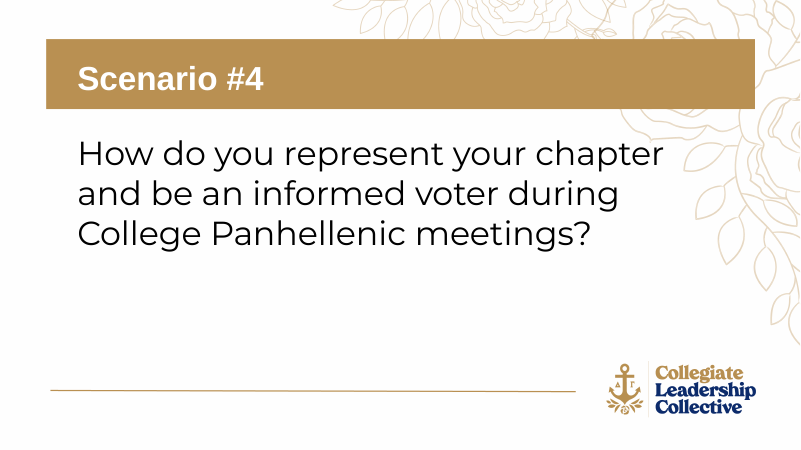

Scenario #4
How do you represent your chapter and be an informed voter during College Panhellenic meetings?